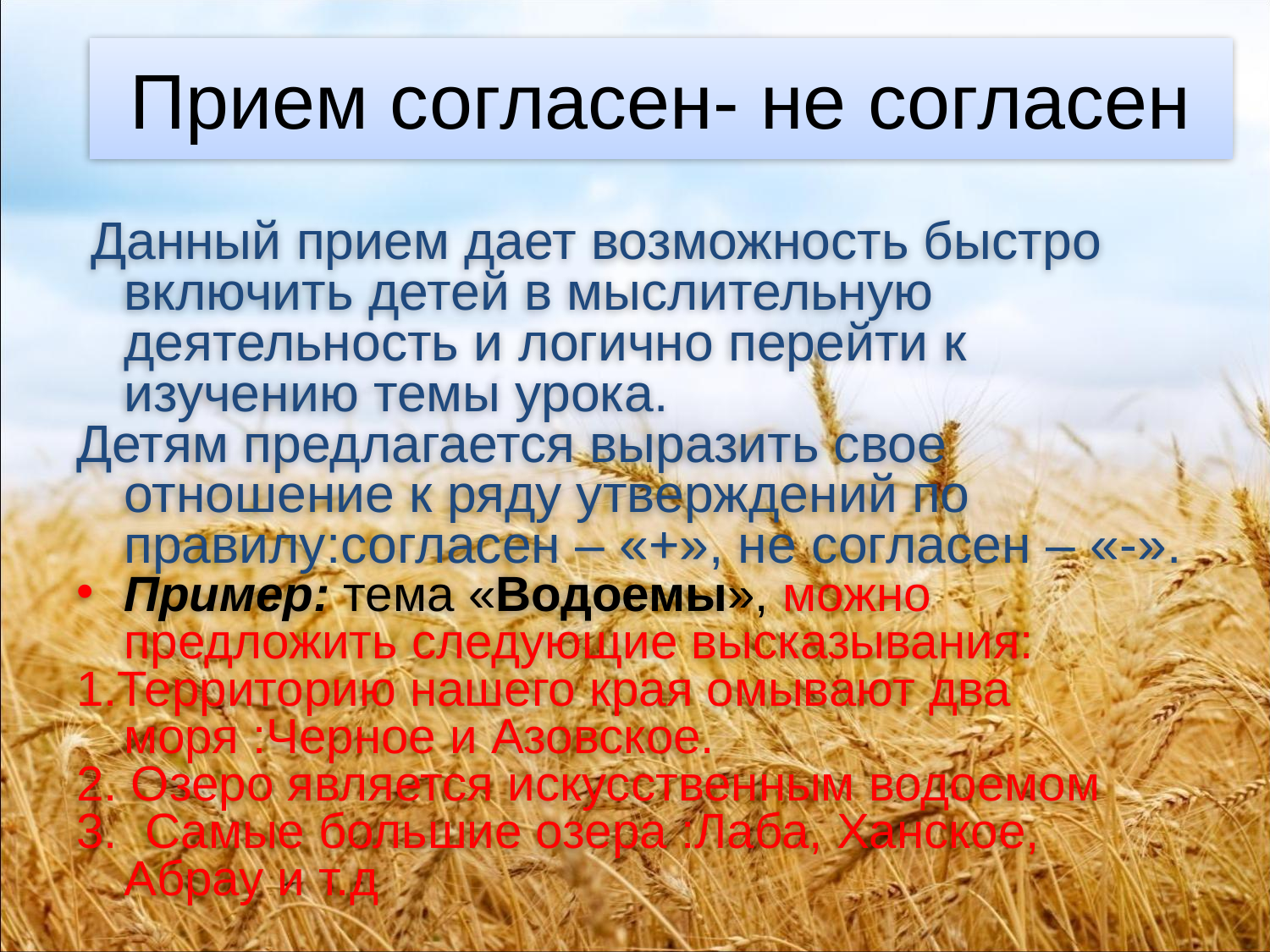

# Прием согласен- не согласен

 Данный прием дает возможность быстро включить детей в мыслительную деятельность и логично перейти к изучению темы урока.
Детям предлагается выразить свое отношение к ряду утверждений по правилу:согласен – «+», не согласен – «-».
Пример: тема «Водоемы», можно предложить следующие высказывания:
1.Территорию нашего края омывают два моря :Черное и Азовское.
2. Озеро является искусственным водоемом
3.  Самые большие озера :Лаба, Ханское, Абрау и т.д